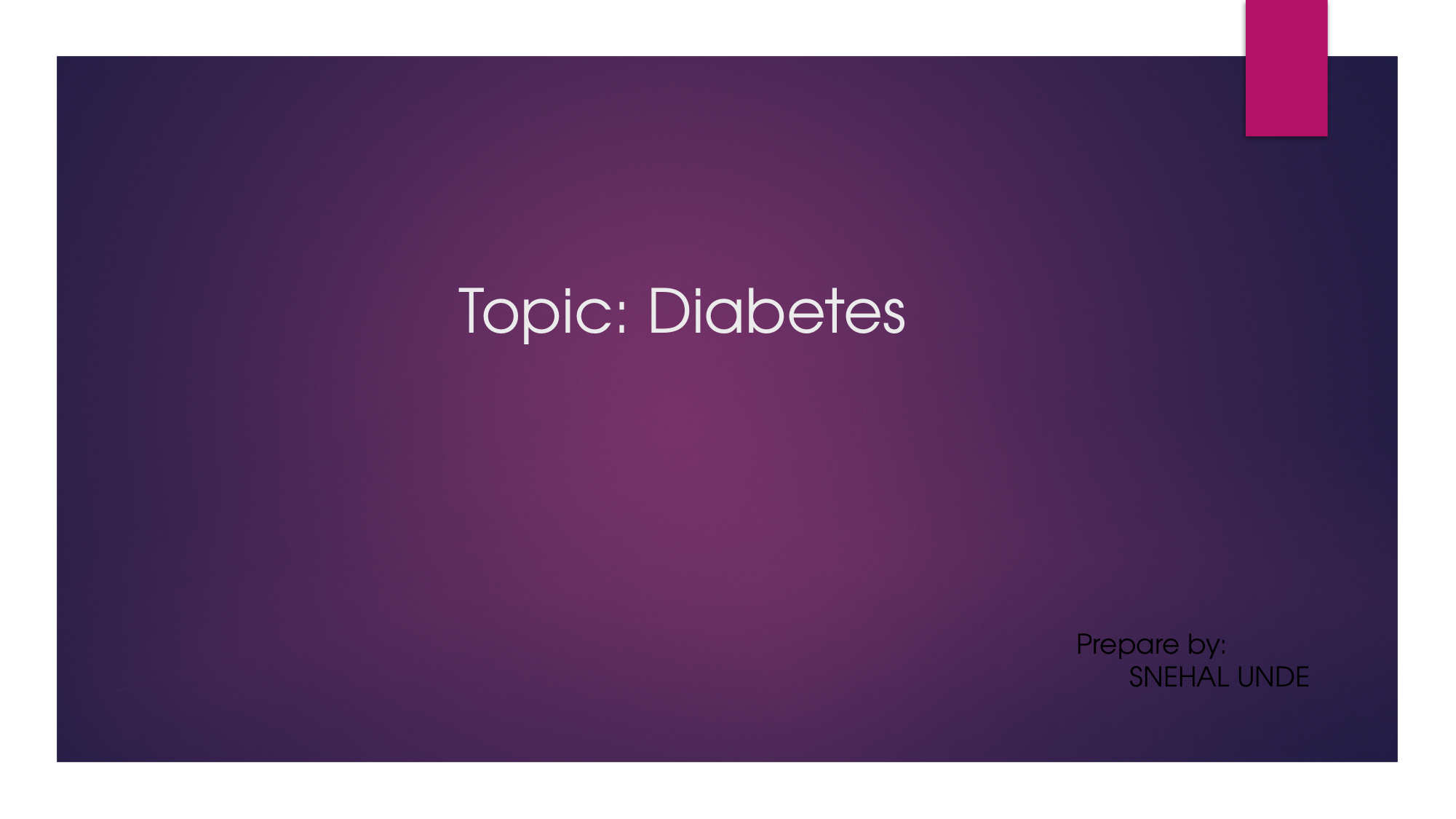

# Topic: Diabetes
Prepare by:
       SNEHAL UNDE